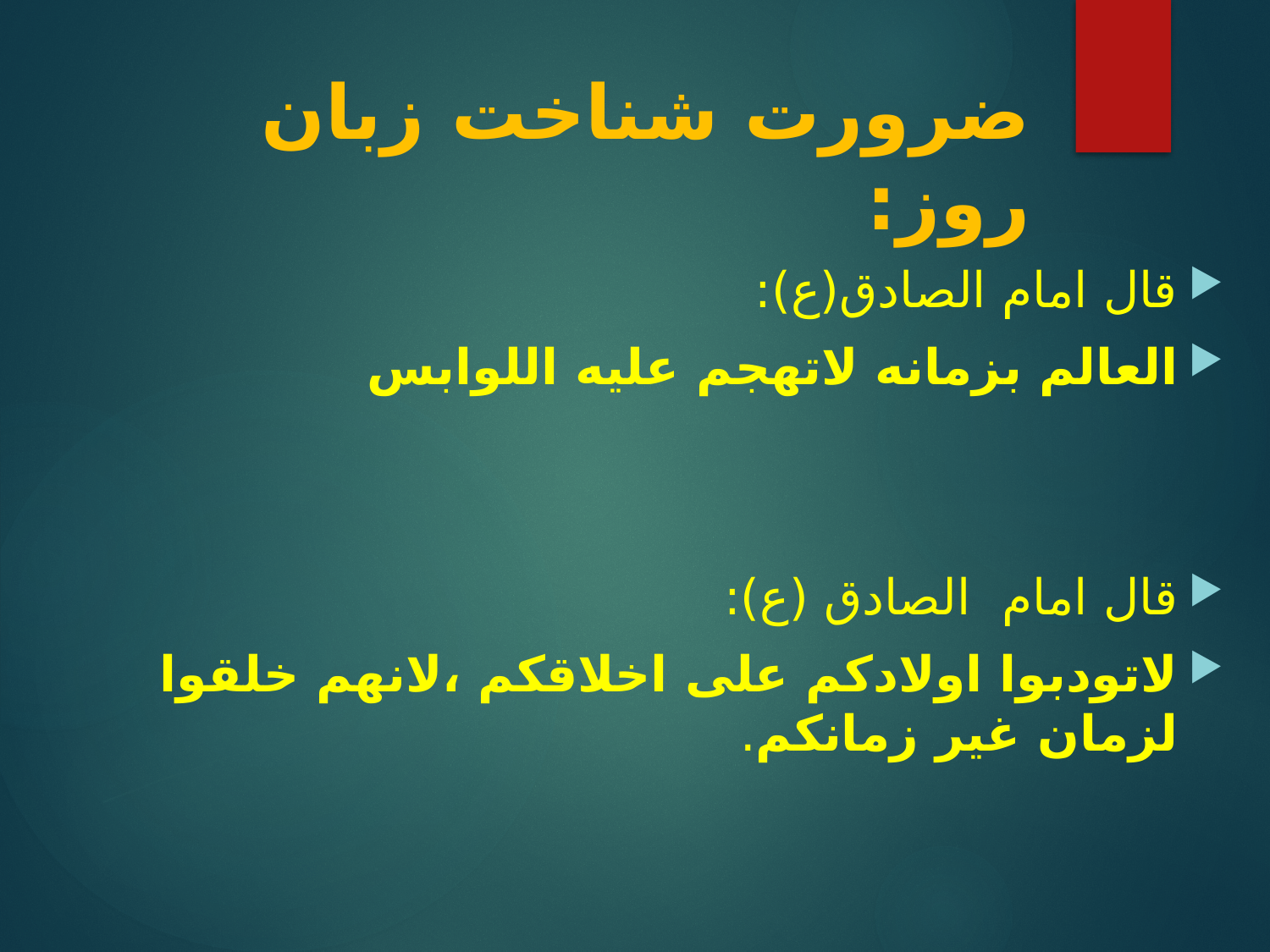

# ضرورت شناخت زبان روز:
قال امام الصادق(ع):
العالم بزمانه لاتهجم علیه اللوابس

قال امام  الصادق (ع):
لاتودبوا اولادکم علی اخلاقکم ،لانهم خلقوا لزمان غیر زمانکم.